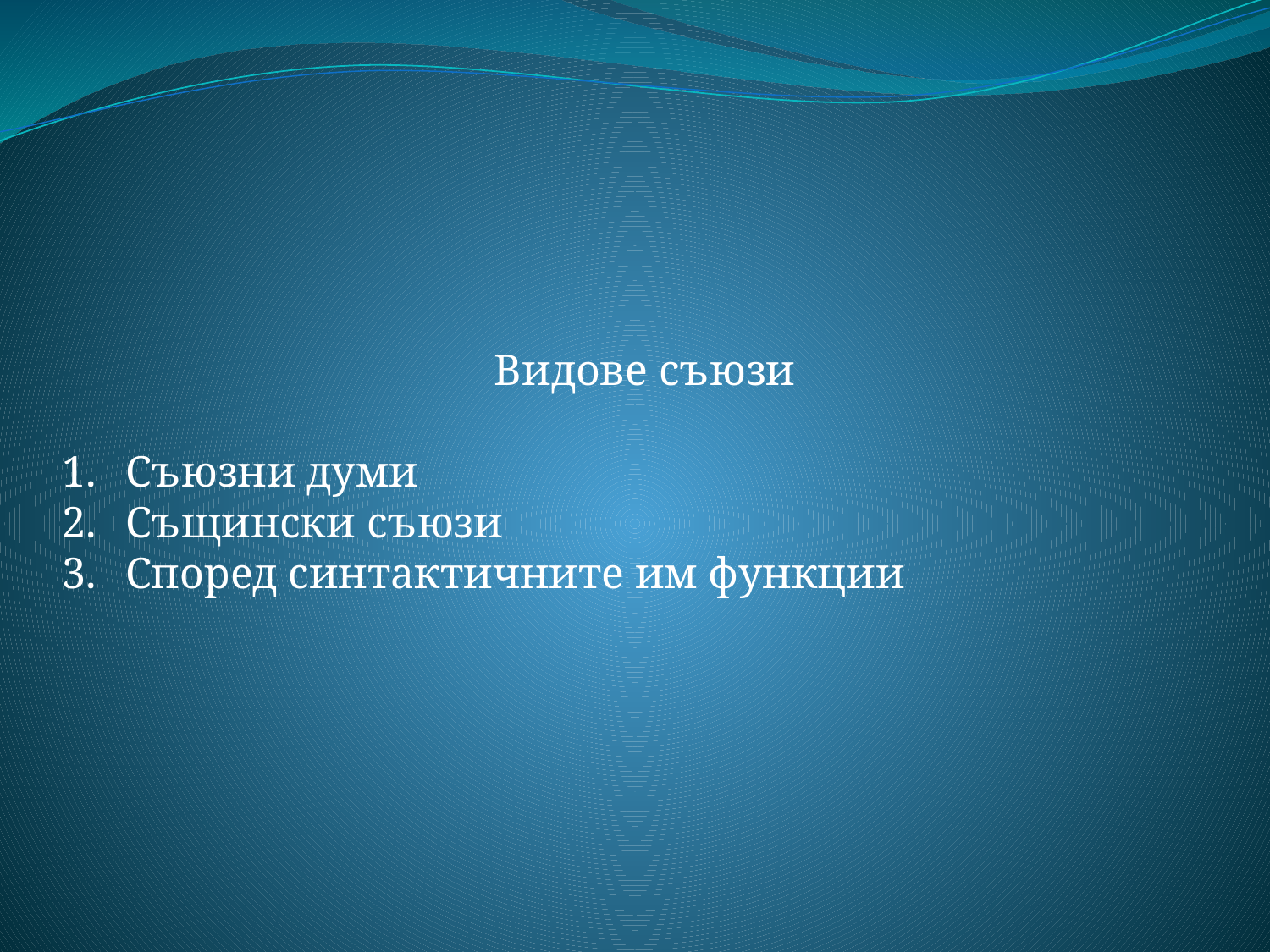

Видове съюзи

Съюзни думи
Същински съюзи
Според синтактичните им функции